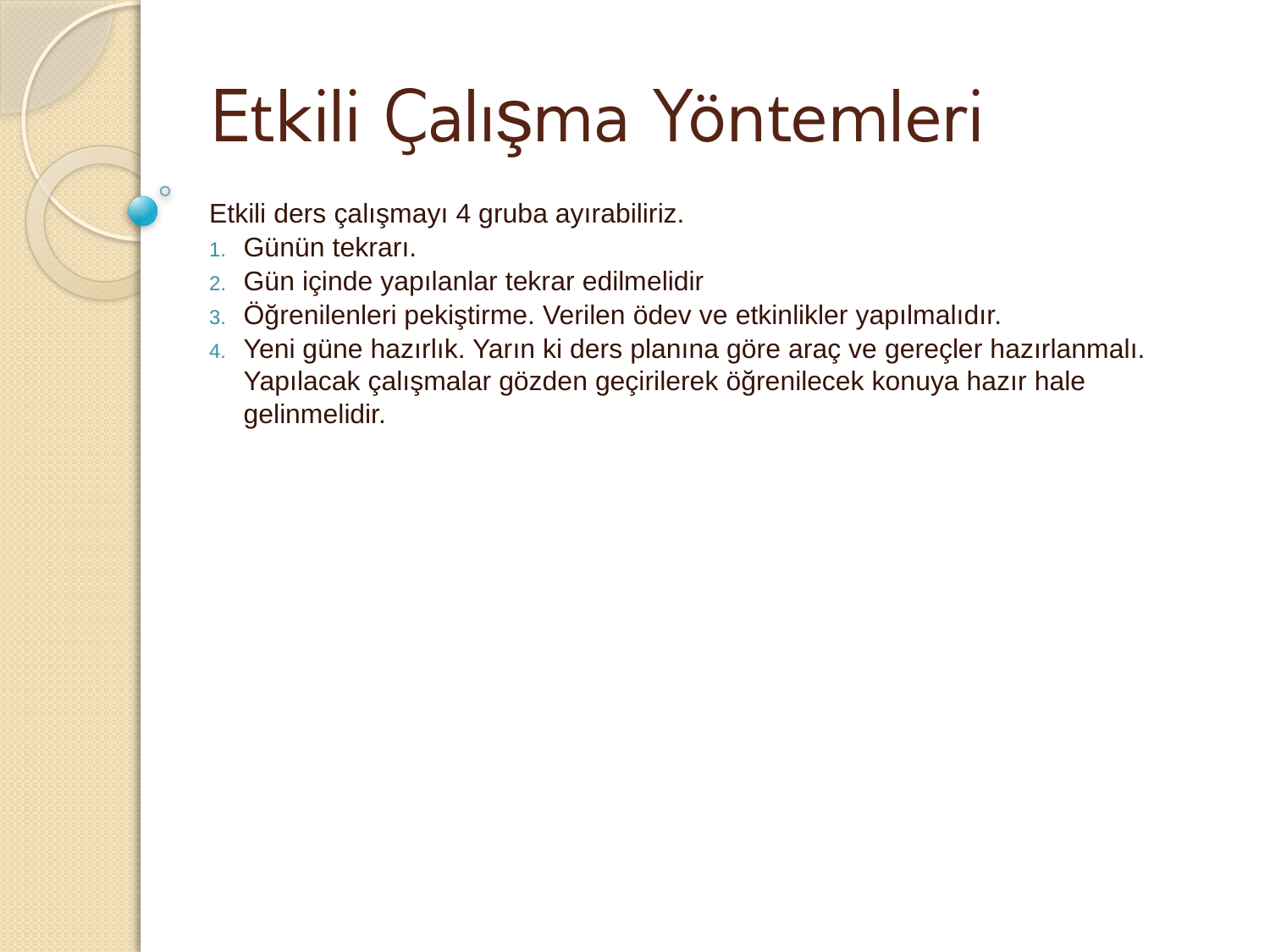

# Etkili Çalışma Yöntemleri
Etkili ders çalışmayı 4 gruba ayırabiliriz.
Günün tekrarı.
Gün içinde yapılanlar tekrar edilmelidir
Öğrenilenleri pekiştirme. Verilen ödev ve etkinlikler yapılmalıdır.
Yeni güne hazırlık. Yarın ki ders planına göre araç ve gereçler hazırlanmalı. Yapılacak çalışmalar gözden geçirilerek öğrenilecek konuya hazır hale gelinmelidir.